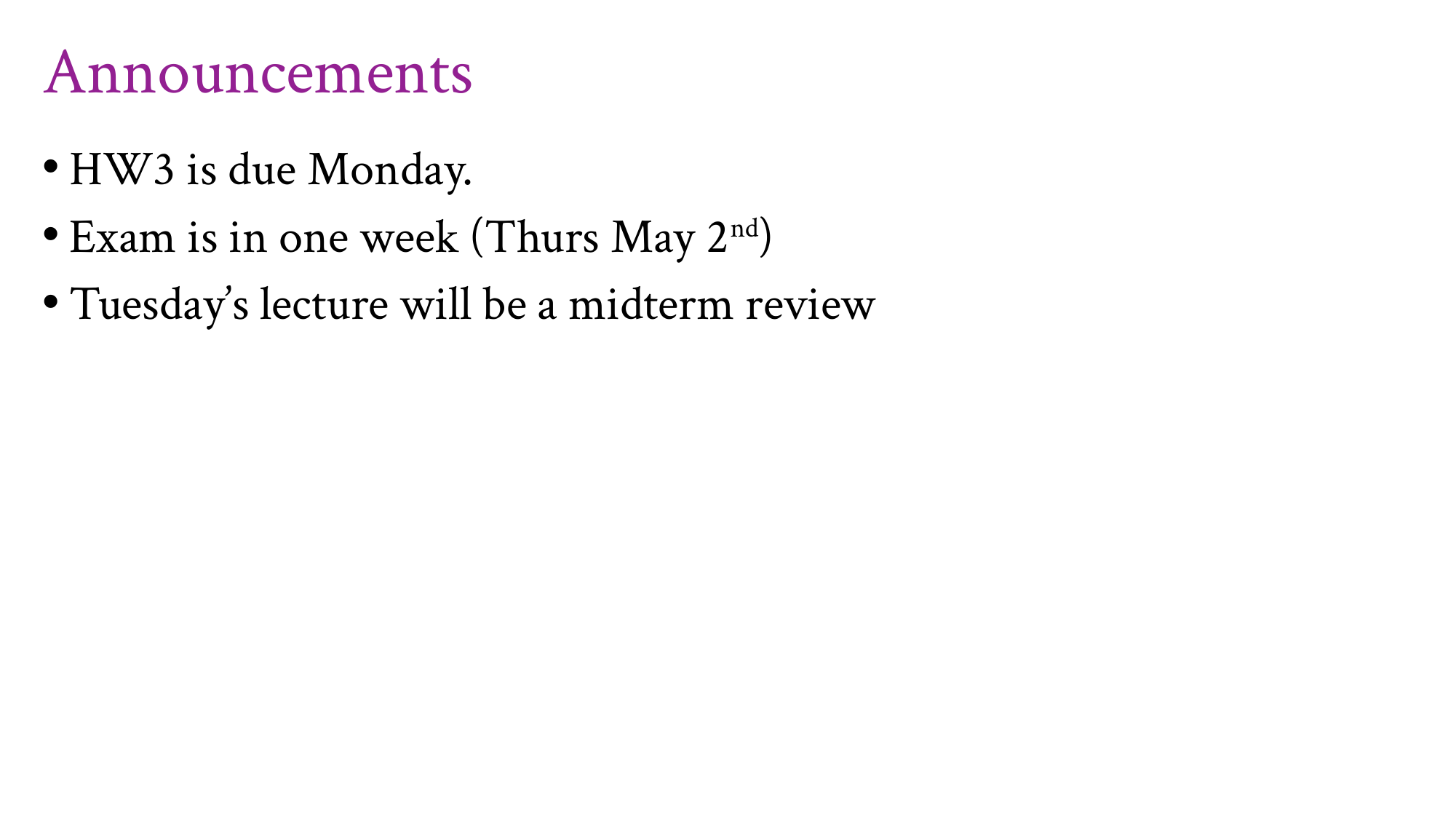

# Announcements
HW3 is due Monday.
Exam is in one week (Thurs May 2nd)
Tuesday’s lecture will be a midterm review